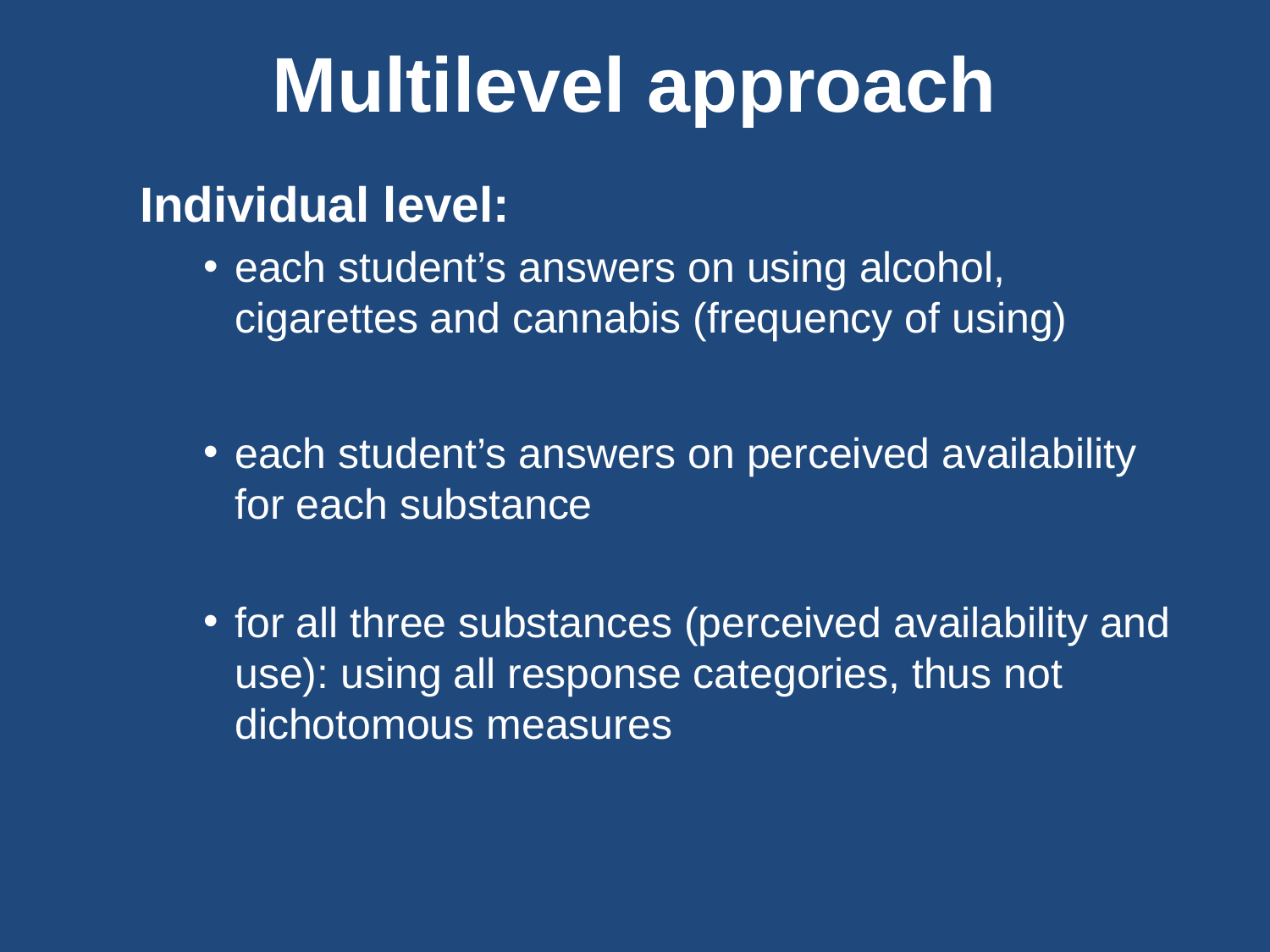

# Multilevel approach
Individual level:
each student’s answers on using alcohol, cigarettes and cannabis (frequency of using)

each student’s answers on perceived availability for each substance

for all three substances (perceived availability and use): using all response categories, thus not dichotomous measures